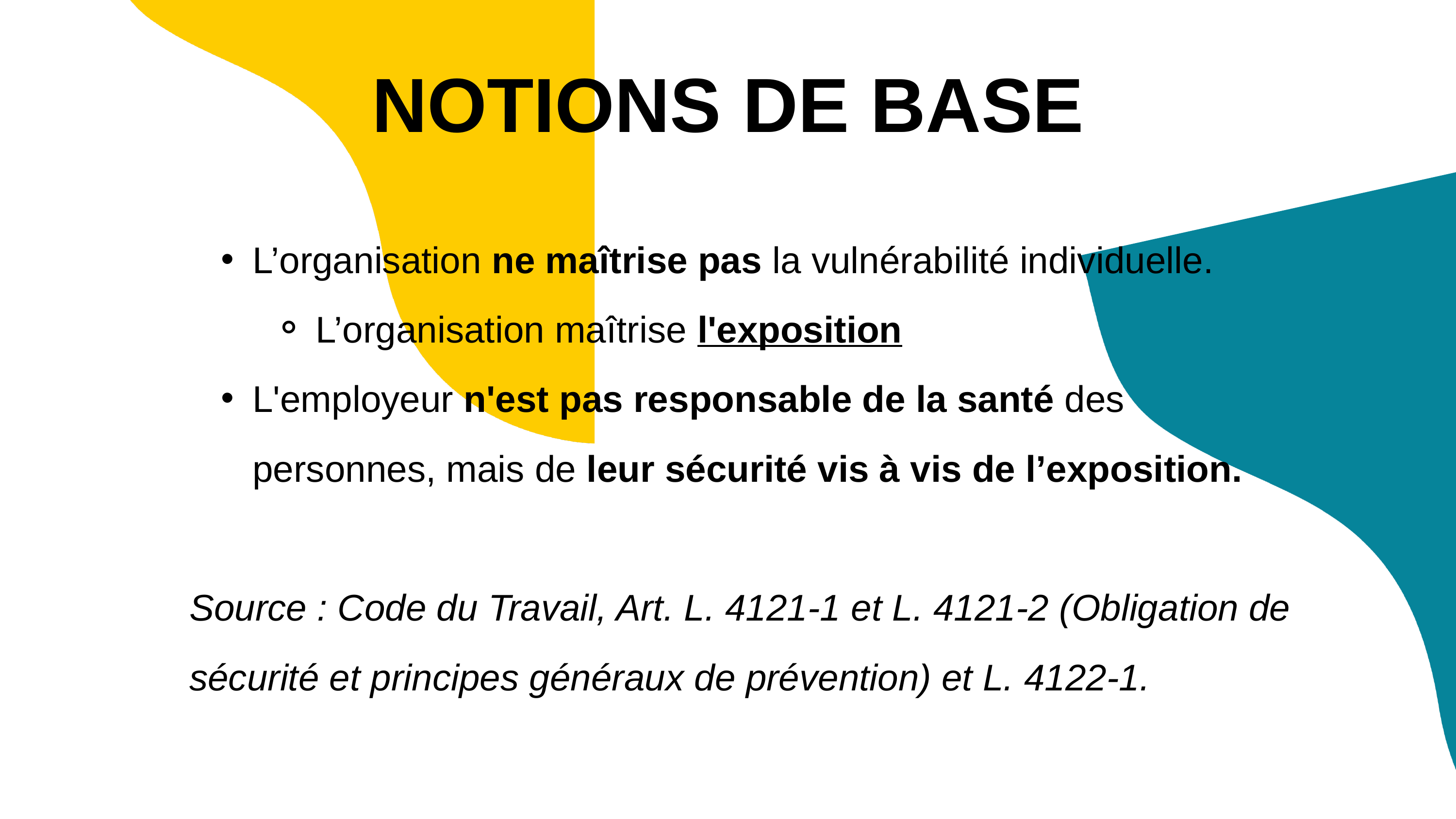

NOTIONS DE BASE

L’organisation ne maîtrise pas la vulnérabilité individuelle.
L’organisation maîtrise l'exposition
L'employeur n'est pas responsable de la santé des personnes, mais de leur sécurité vis à vis de l’exposition.

Source : Code du Travail, Art. L. 4121-1 et L. 4121-2 (Obligation de sécurité et principes généraux de prévention) et L. 4122-1.